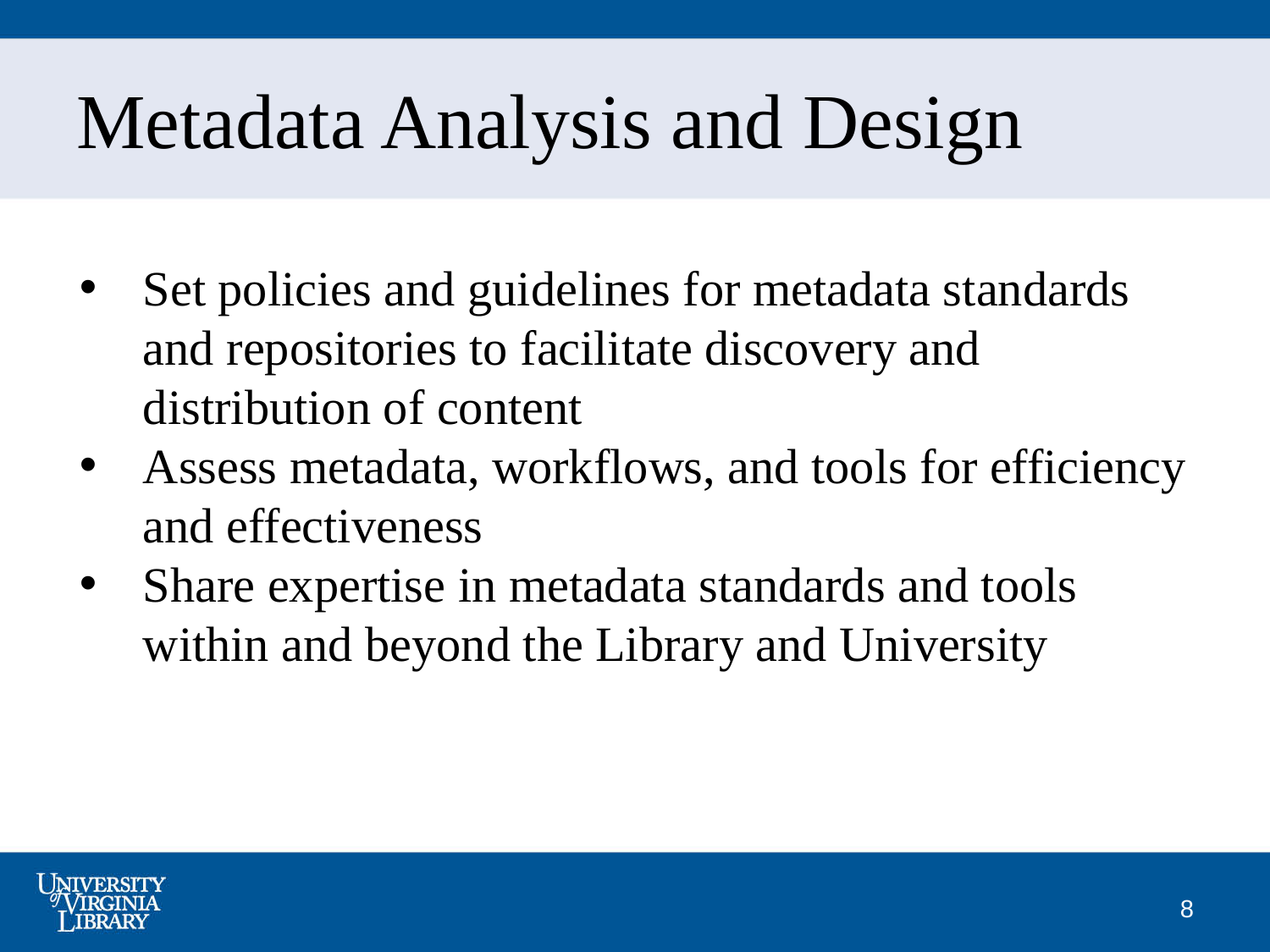

Metadata Analysis and Design
Set policies and guidelines for metadata standards and repositories to facilitate discovery and distribution of content
Assess metadata, workflows, and tools for efficiency and effectiveness
Share expertise in metadata standards and tools within and beyond the Library and University